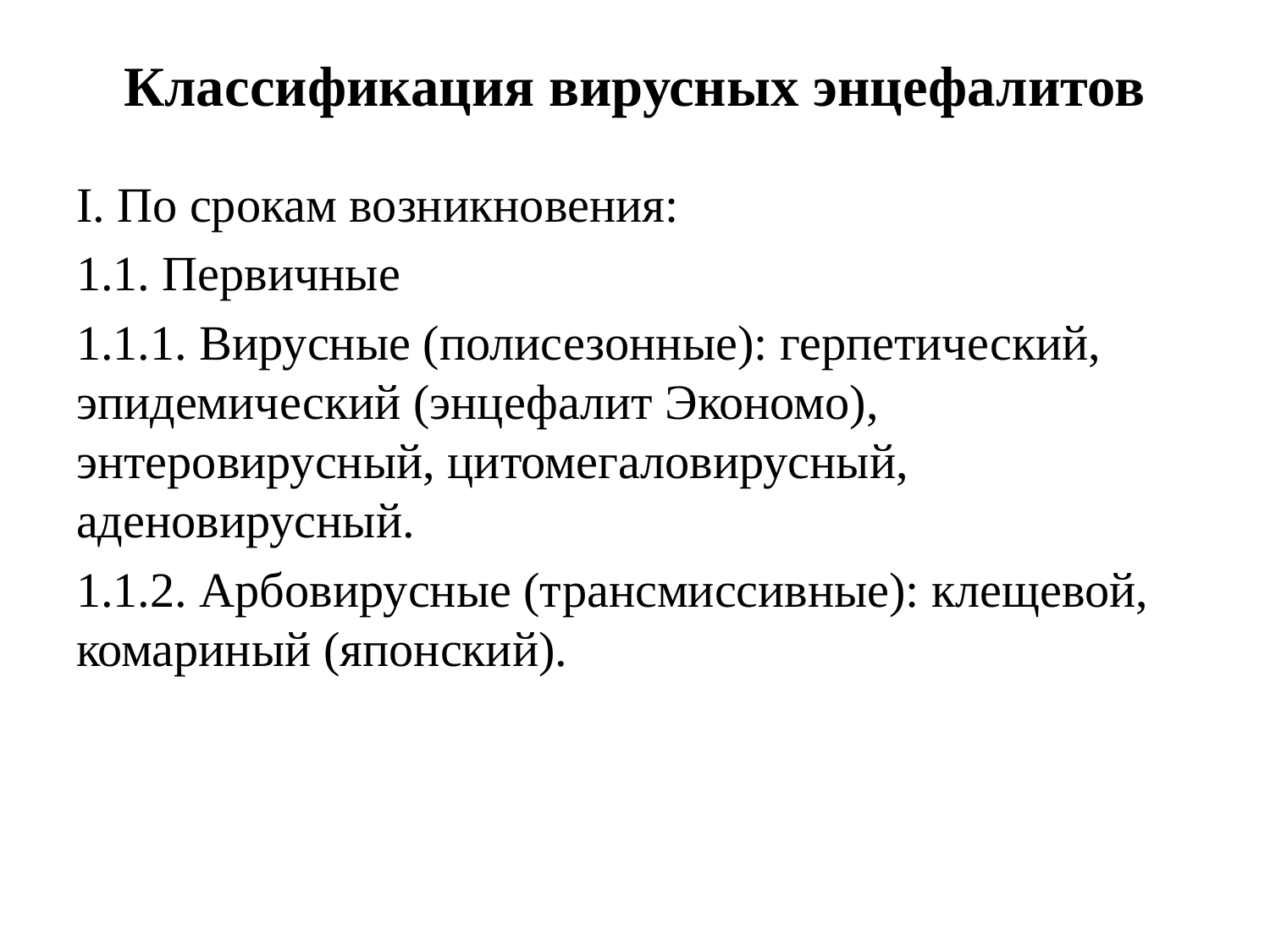

# Классификация вирусных энцефалитов
I. По срокам возникновения:
1.1. Первичные
1.1.1. Вирусные (полисезонные): герпетический, эпидемический (энцефалит Экономо), энтеровирусный, цитомегаловирусный, аденовирусный.
1.1.2. Арбовирусные (трансмиссивные): клещевой, комариный (японский).